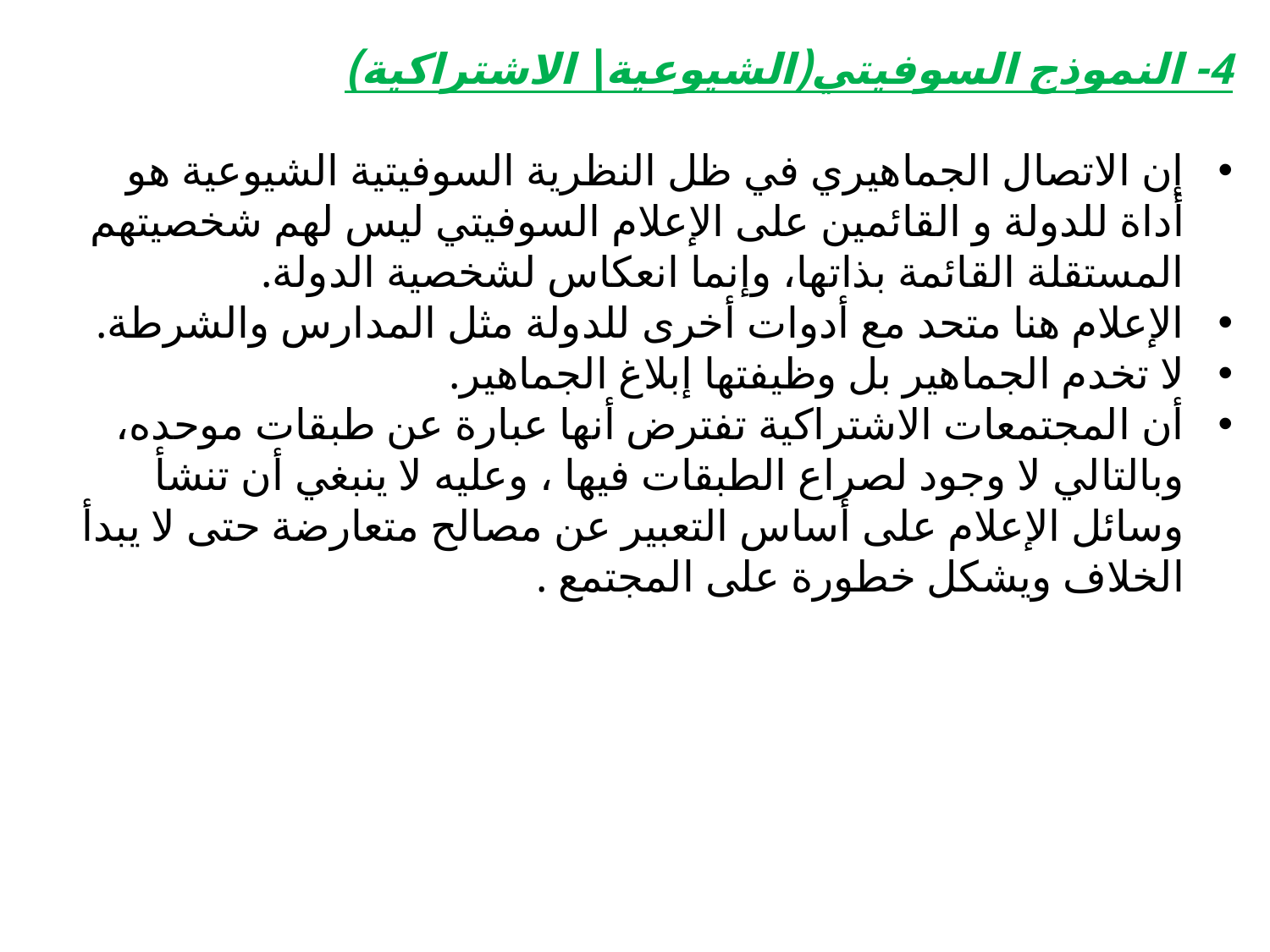

4- النموذج السوفيتي(الشيوعية\ الاشتراكية)

إن الاتصال الجماهيري في ظل النظرية السوفيتية الشيوعية هو أداة للدولة و القائمين على الإعلام السوفيتي ليس لهم شخصيتهم المستقلة القائمة بذاتها، وإنما انعكاس لشخصية الدولة.
الإعلام هنا متحد مع أدوات أخرى للدولة مثل المدارس والشرطة.
لا تخدم الجماهير بل وظيفتها إبلاغ الجماهير.
أن المجتمعات الاشتراكية تفترض أنها عبارة عن طبقات موحده، وبالتالي لا وجود لصراع الطبقات فيها ، وعليه لا ينبغي أن تنشأ وسائل الإعلام على أساس التعبير عن مصالح متعارضة حتى لا يبدأ الخلاف ويشكل خطورة على المجتمع .